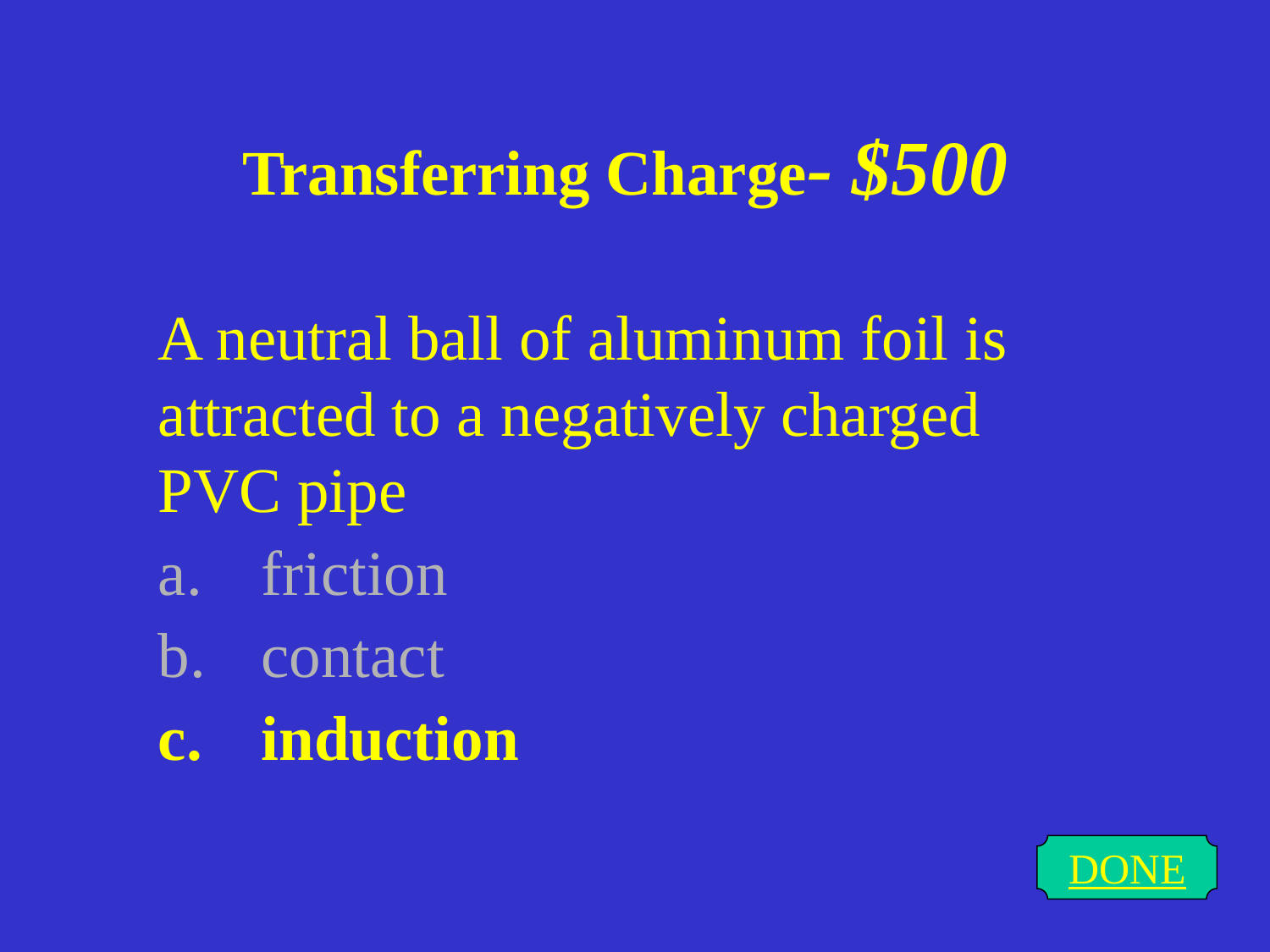

# Transferring Charge- $500
A neutral ball of aluminum foil is attracted to a negatively charged PVC pipe
friction
contact
induction

DONE